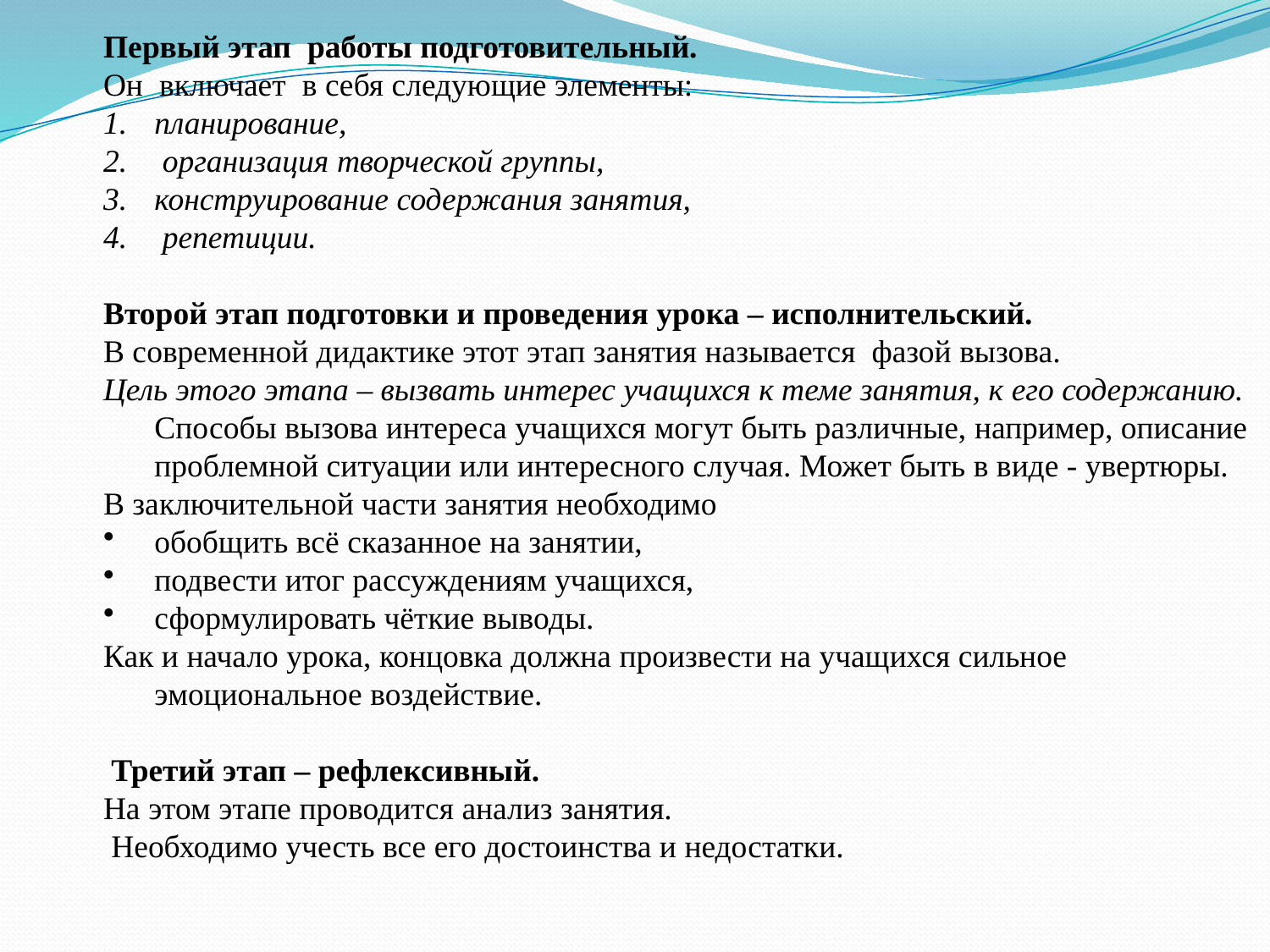

Первый этап  работы подготовительный.
Он  включает  в себя следующие элементы:
планирование,
 организация творческой группы,
конструирование содержания занятия,
 репетиции.

Второй этап подготовки и проведения урока – исполнительский.
В современной дидактике этот этап занятия называется  фазой вызова.
Цель этого этапа – вызвать интерес учащихся к теме занятия, к его содержанию. Способы вызова интереса учащихся могут быть различные, например, описание проблемной ситуации или интересного случая. Может быть в виде - увертюры.
В заключительной части занятия необходимо
обобщить всё сказанное на занятии,
подвести итог рассуждениям учащихся,
сформулировать чёткие выводы.
Как и начало урока, концовка должна произвести на учащихся сильное эмоциональное воздействие.

 Третий этап – рефлексивный.
На этом этапе проводится анализ занятия.
 Необходимо учесть все его достоинства и недостатки.